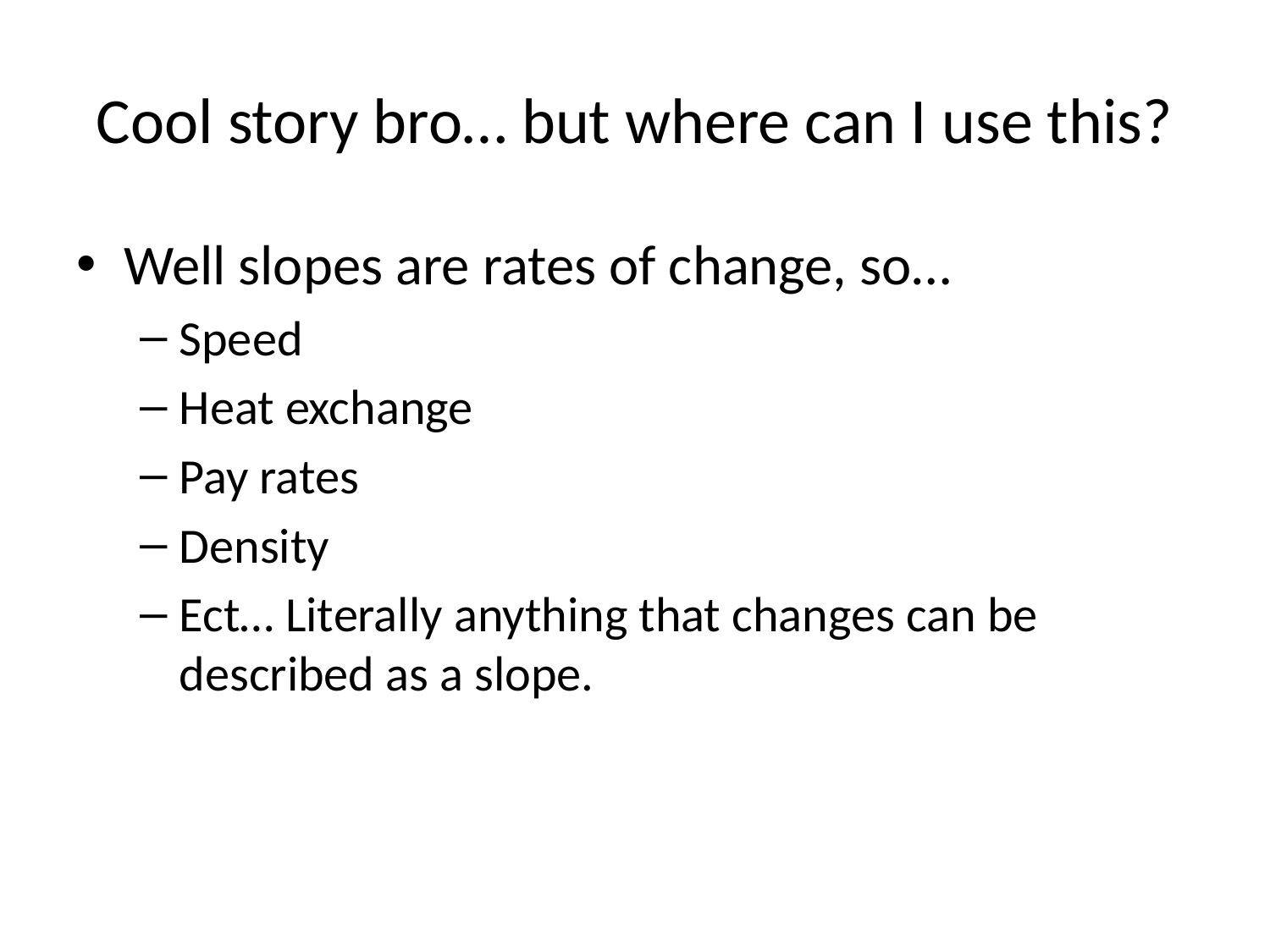

# Cool story bro… but where can I use this?
Well slopes are rates of change, so…
Speed
Heat exchange
Pay rates
Density
Ect… Literally anything that changes can be described as a slope.